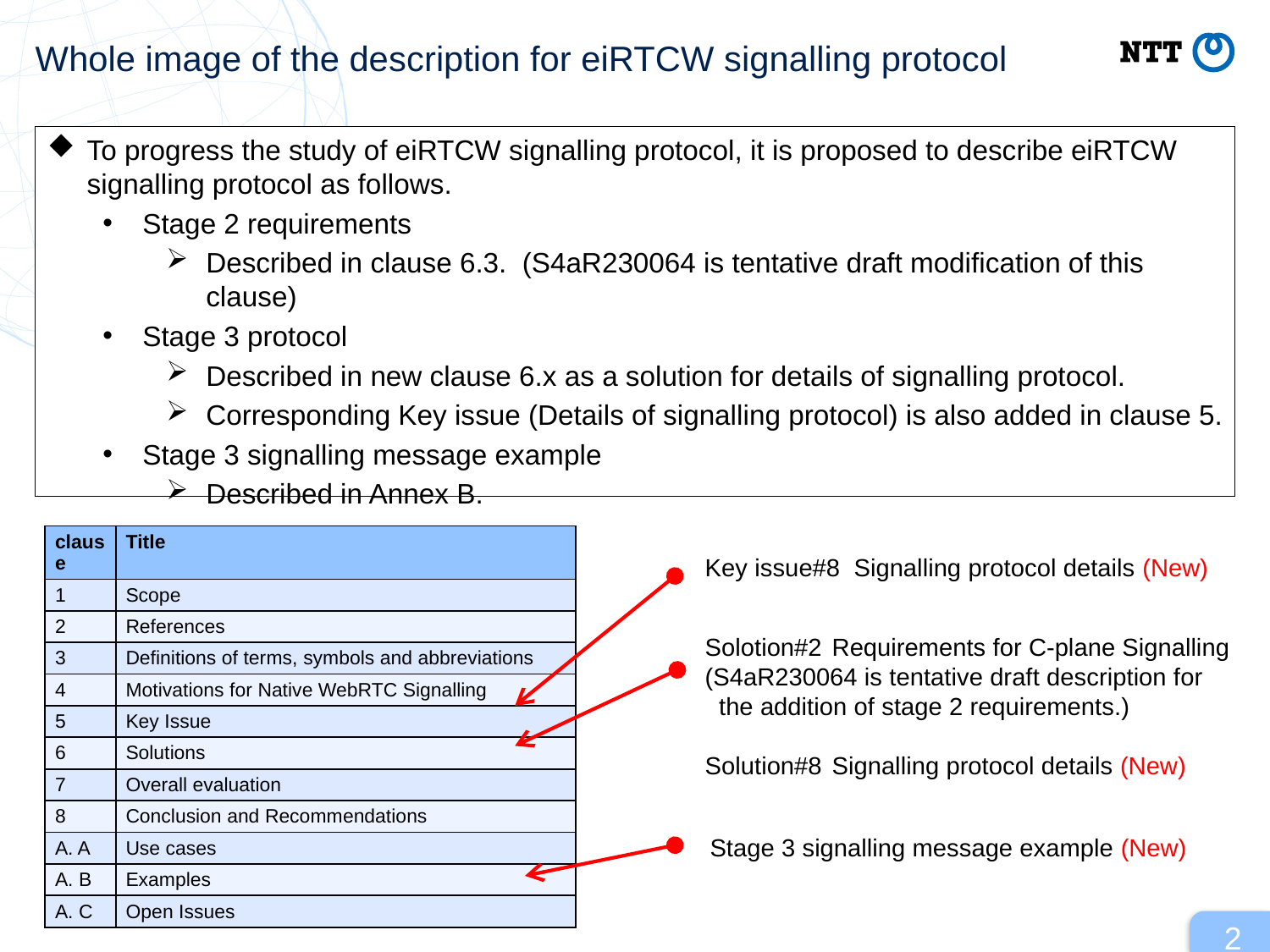

# Whole image of the description for eiRTCW signalling protocol
To progress the study of eiRTCW signalling protocol, it is proposed to describe eiRTCW signalling protocol as follows.
Stage 2 requirements
Described in clause 6.3.  (S4aR230064 is tentative draft modification of this clause)
Stage 3 protocol
Described in new clause 6.x as a solution for details of signalling protocol.
Corresponding Key issue (Details of signalling protocol) is also added in clause 5.
Stage 3 signalling message example
Described in Annex B.
| clause | Title |
| --- | --- |
| 1 | Scope |
| 2 | References |
| 3 | Definitions of terms, symbols and abbreviations |
| 4 | Motivations for Native WebRTC Signalling |
| 5 | Key Issue |
| 6 | Solutions |
| 7 | Overall evaluation |
| 8 | Conclusion and Recommendations |
| A. A | Use cases |
| A. B | Examples |
| A. C | Open Issues |
Key issue#8  Signalling protocol details (New)
Solotion#2	Requirements for C-plane Signalling
(S4aR230064 is tentative draft description for
  the addition of stage 2 requirements.)

Solution#8	Signalling protocol details (New)
Stage 3 signalling message example (New)
2